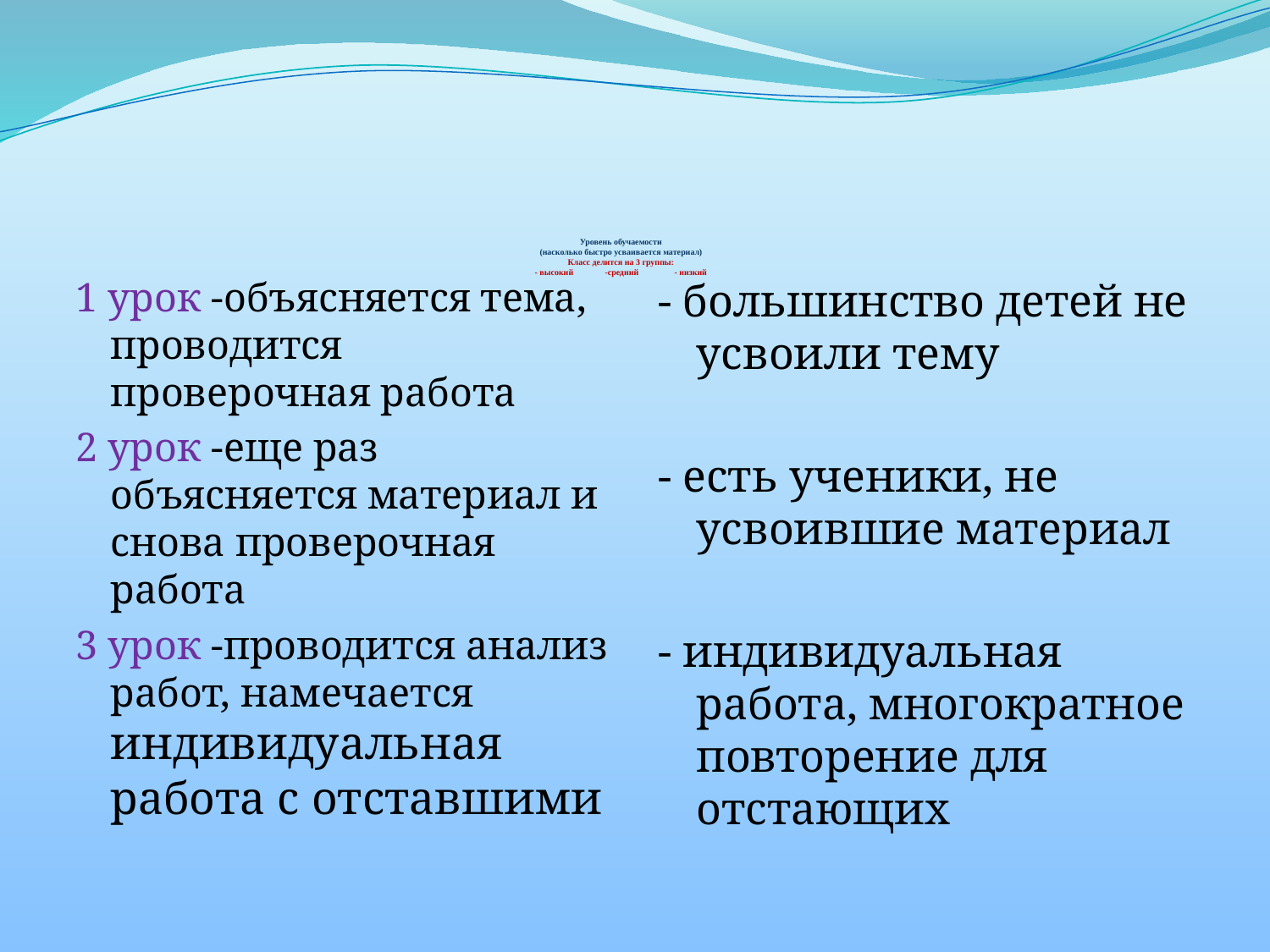

# Уровень обучаемости (насколько быстро усваивается материал) Класс делится на 3 группы: - высокий               -средний                 - низкий
1 урок -объясняется тема, проводится проверочная работа
2 урок -еще раз объясняется материал и снова проверочная работа
3 урок -проводится анализ работ, намечается индивидуальная работа с отставшими

- большинство детей не усвоили тему

- есть ученики, не усвоившие материал

- индивидуальная работа, многократное повторение для  отстающих